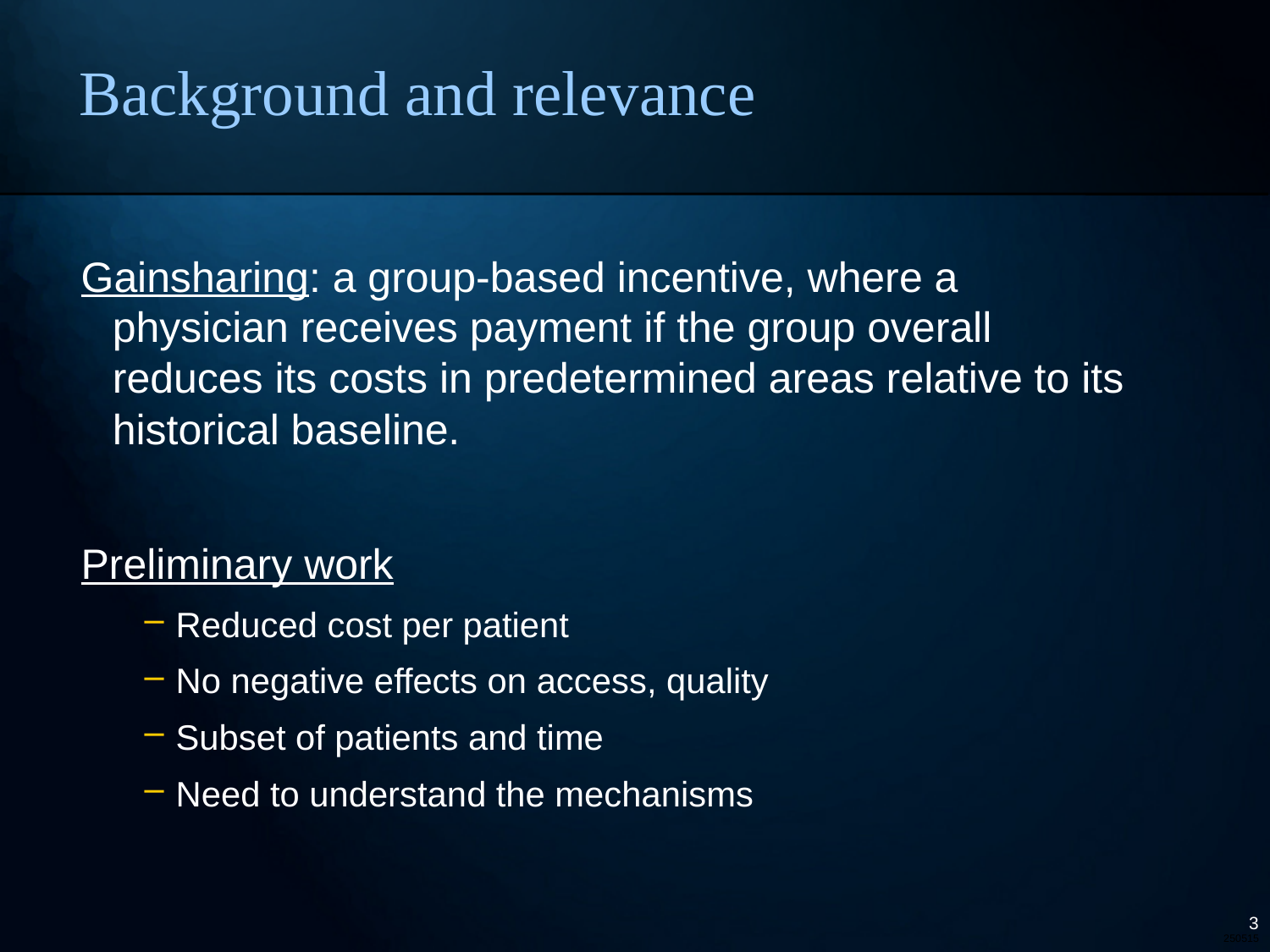

# Background and relevance
Gainsharing: a group-based incentive, where a physician receives payment if the group overall reduces its costs in predetermined areas relative to its historical baseline.

Preliminary work
Reduced cost per patient
No negative effects on access, quality
Subset of patients and time
Need to understand the mechanisms